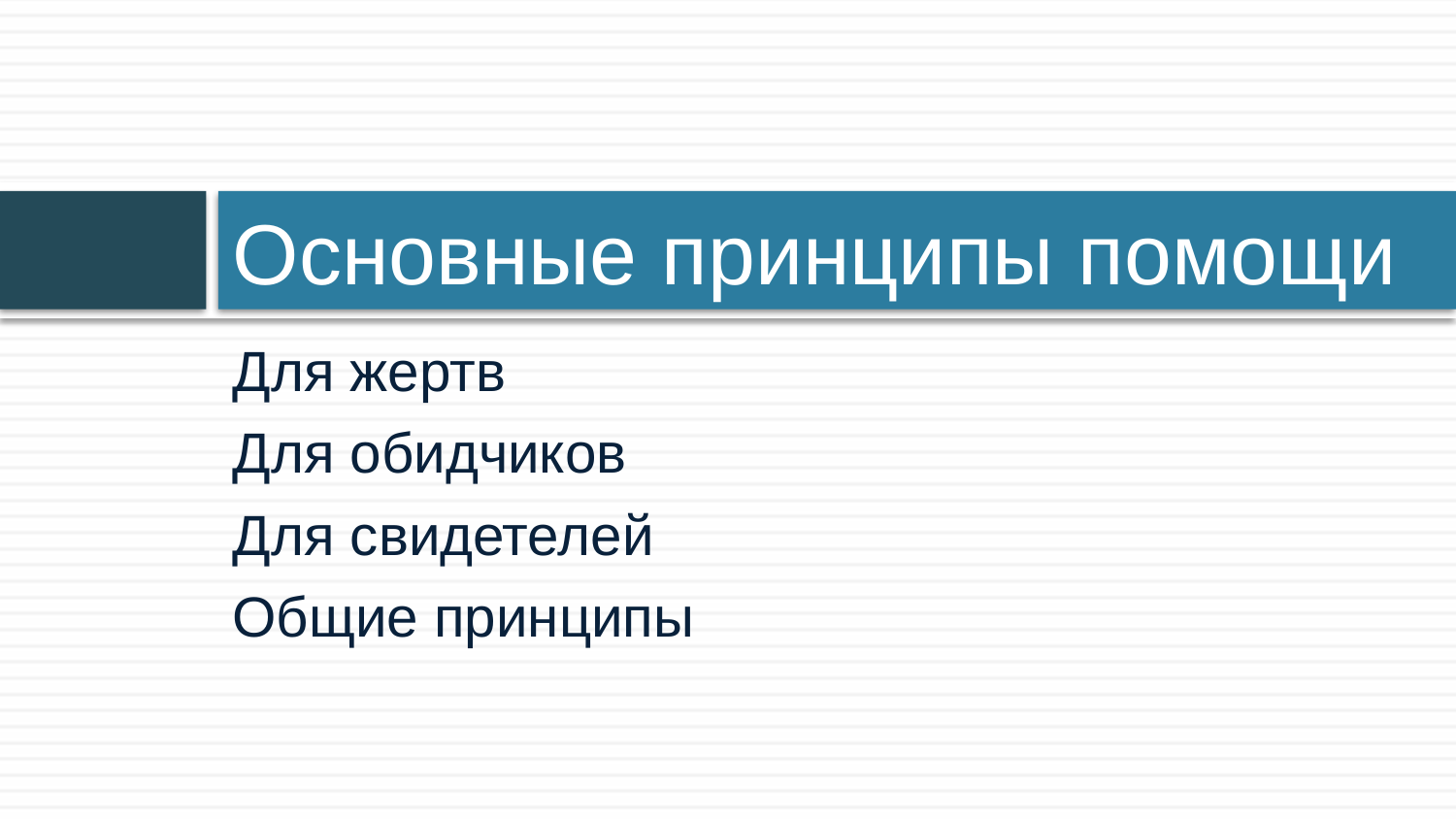

# Основные принципы помощи
Для жертв
Для обидчиков
Для свидетелей
Общие принципы